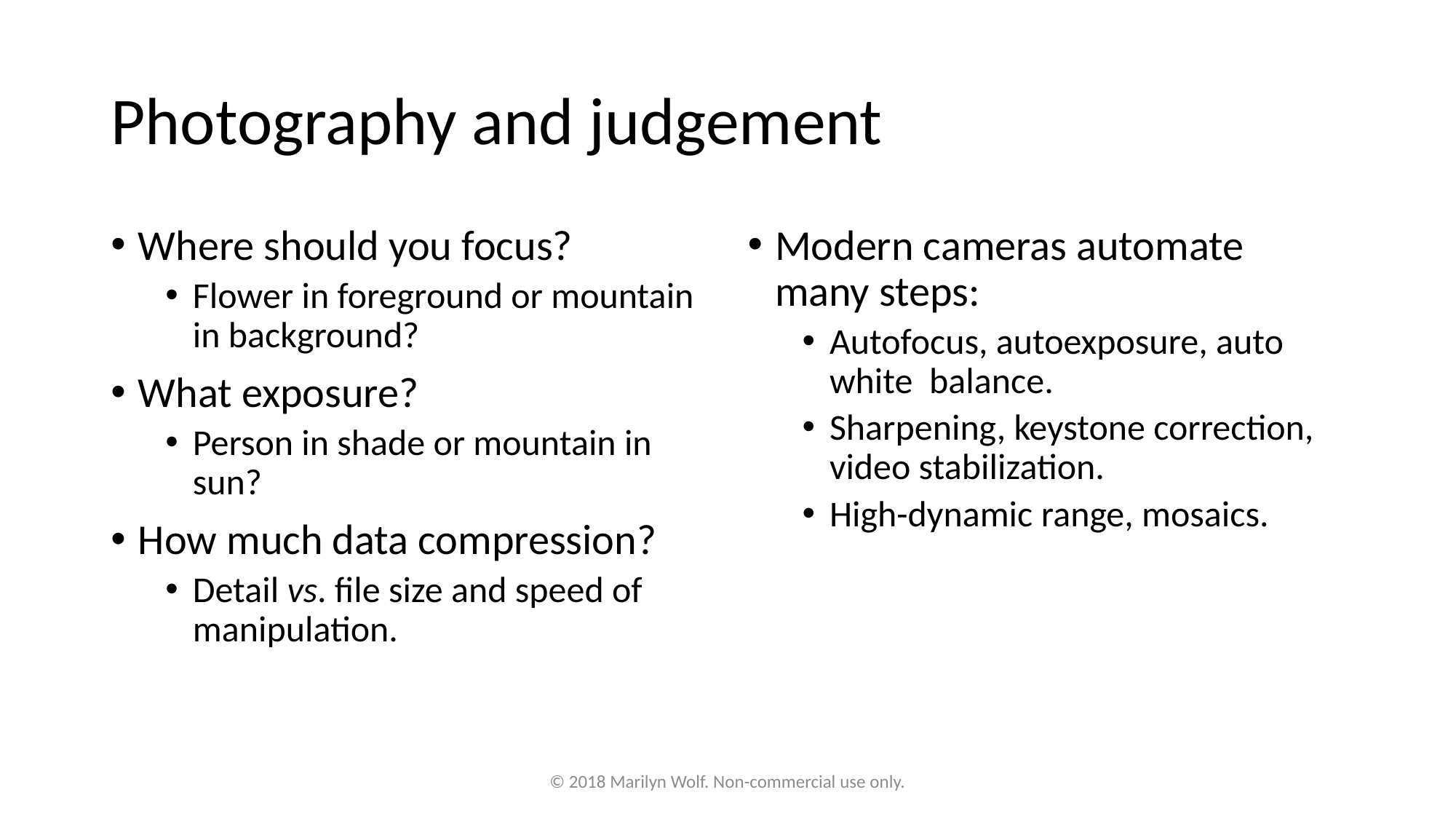

# Photography and judgement
Where should you focus?
Flower in foreground or mountain in background?
What exposure?
Person in shade or mountain in sun?
How much data compression?
Detail vs. file size and speed of manipulation.
Modern cameras automate many steps:
Autofocus, autoexposure, auto white  balance.
Sharpening, keystone correction, video stabilization.
High-dynamic range, mosaics.
© 2018 Marilyn Wolf. Non-commercial use only.